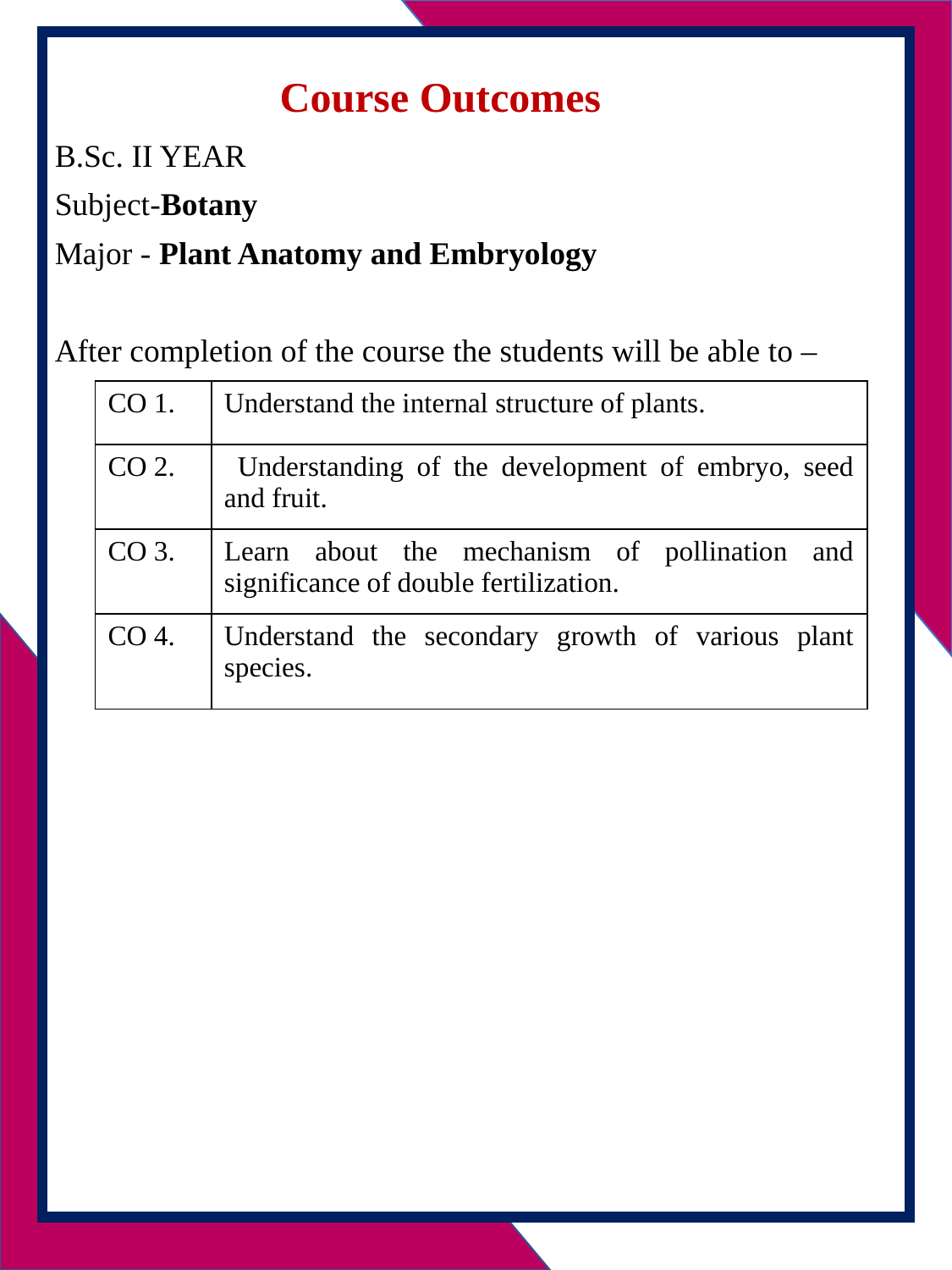

B.Sc. II YEAR
Subject-Botany
Major - Plant Anatomy and Embryology

After completion of the course the students will be able to –
Course Outcomes

| CO 1. | Understand the internal structure of plants. |
| --- | --- |
| CO 2. | Understanding of the development of embryo, seed and fruit. |
| CO 3. | Learn about the mechanism of pollination and significance of double fertilization. |
| CO 4. | Understand the secondary growth of various plant species. |